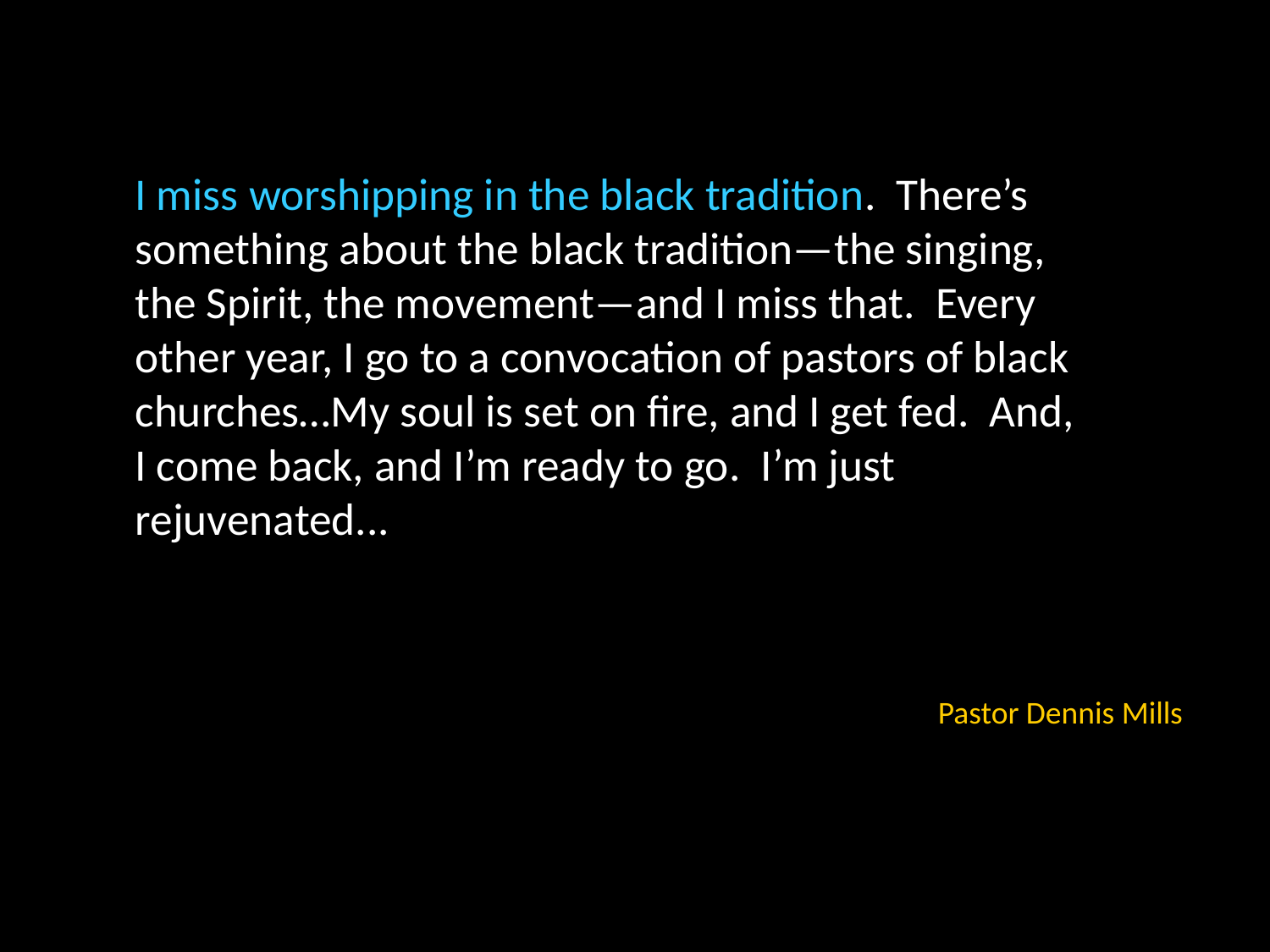

I miss worshipping in the black tradition.  There’s something about the black tradition—the singing, the Spirit, the movement—and I miss that.  Every other year, I go to a convocation of pastors of black churches…My soul is set on fire, and I get fed.  And, I come back, and I’m ready to go.  I’m just rejuvenated...

# Pastor Dennis Mills